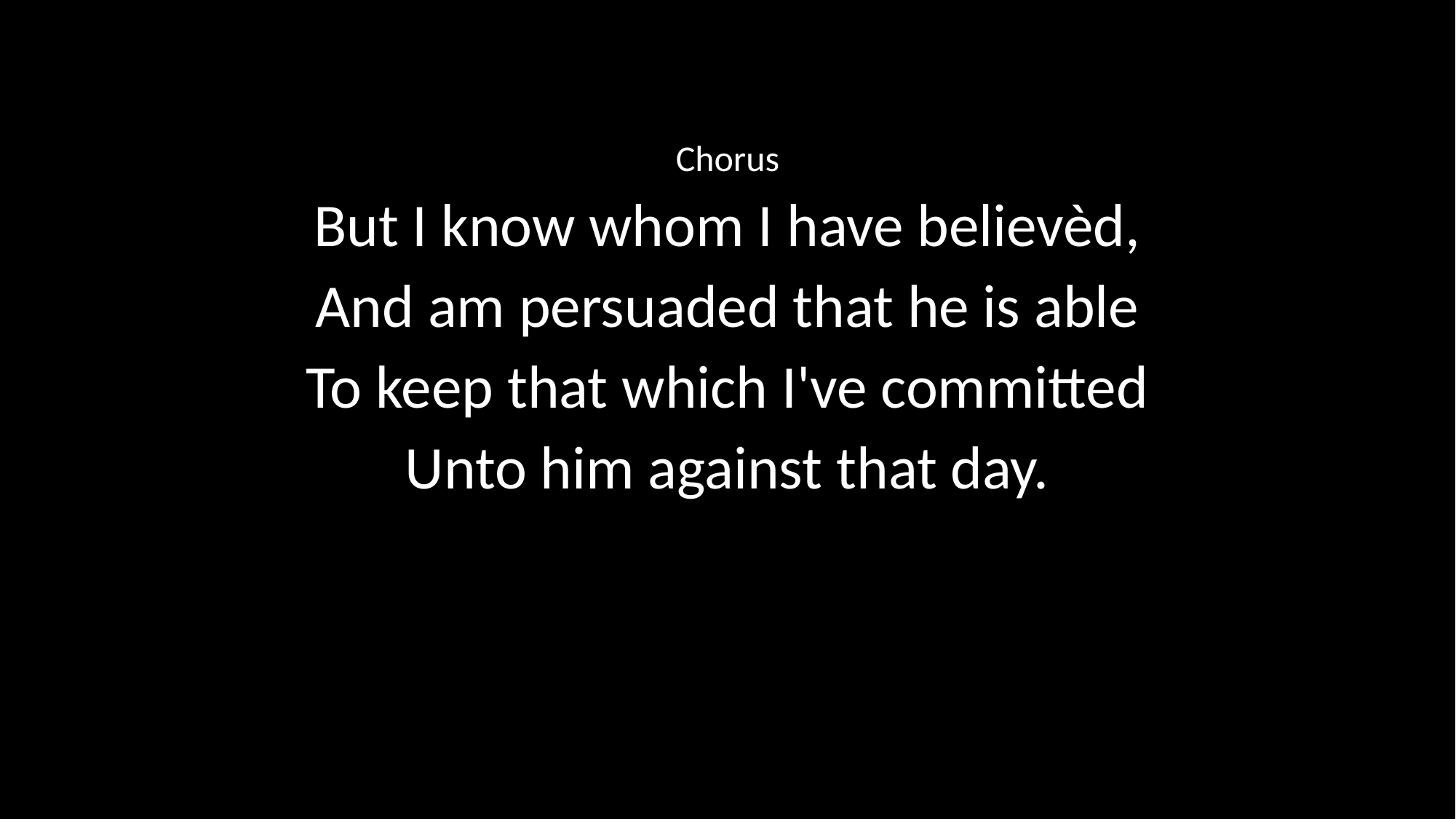

Chorus
But I know whom I have believèd,
And am persuaded that he is able
To keep that which I've committed
Unto him against that day.